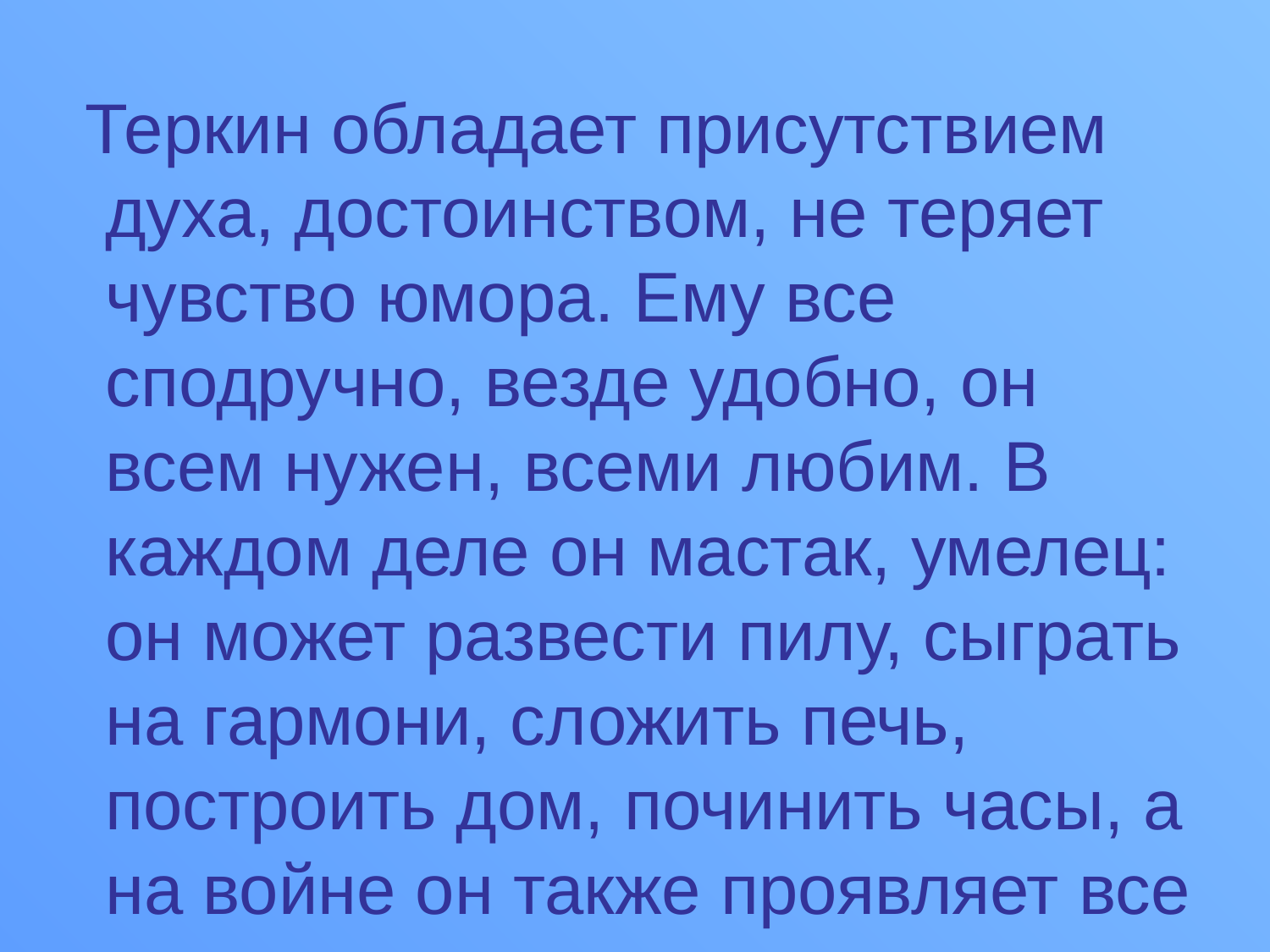

Теркин обладает присутствием духа, достоинством, не теряет чувство юмора. Ему все сподручно, везде удобно, он всем нужен, всеми любим. В каждом деле он мастак, умелец: он может развести пилу, сыграть на гармони, сложить печь, построить дом, починить часы, а на войне он также проявляет все свои таланты и смекалку.